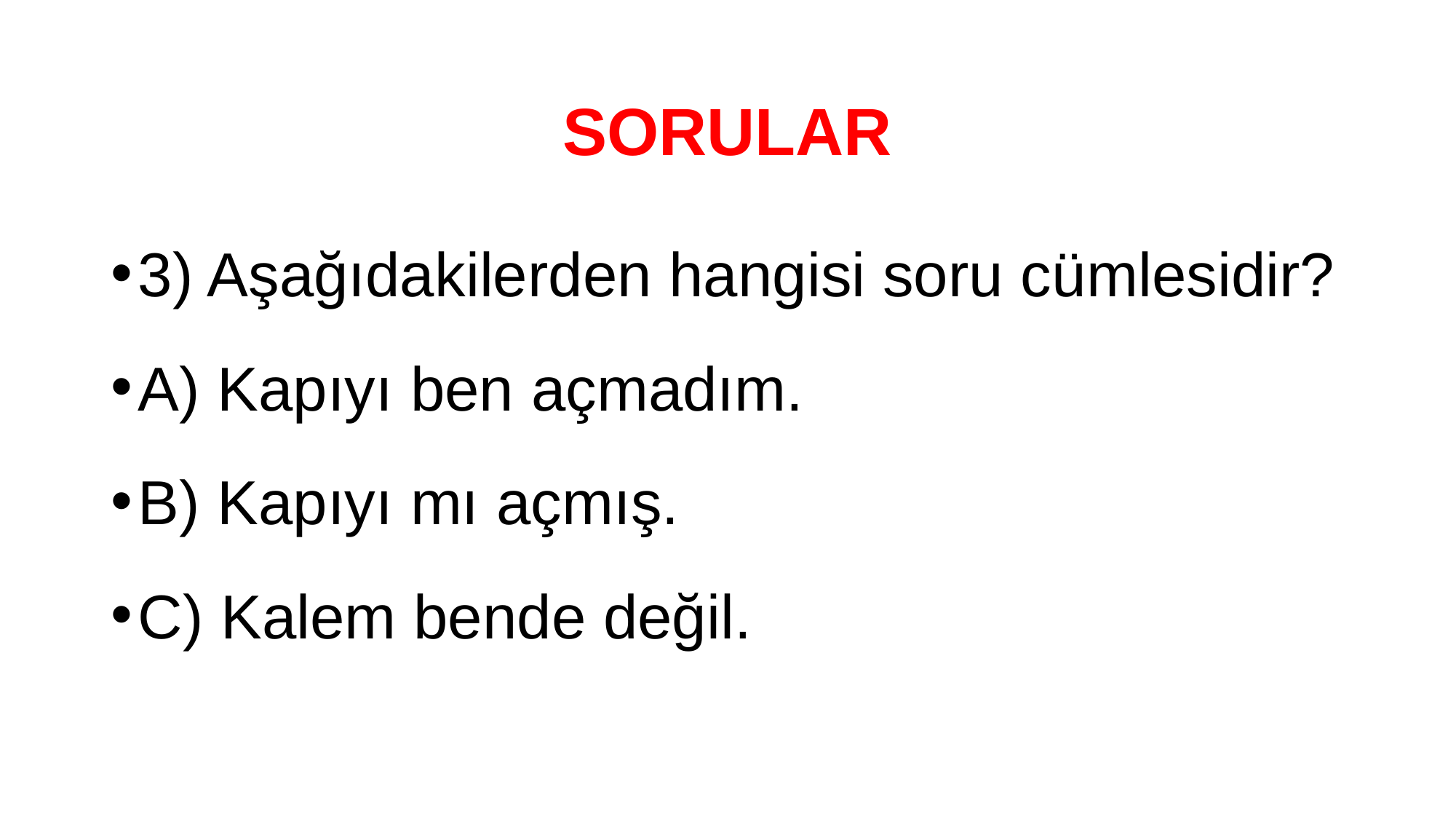

# SORULAR
3) Aşağıdakilerden hangisi soru cümlesidir?
A) Kapıyı ben açmadım.
B) Kapıyı mı açmış.
C) Kalem bende değil.